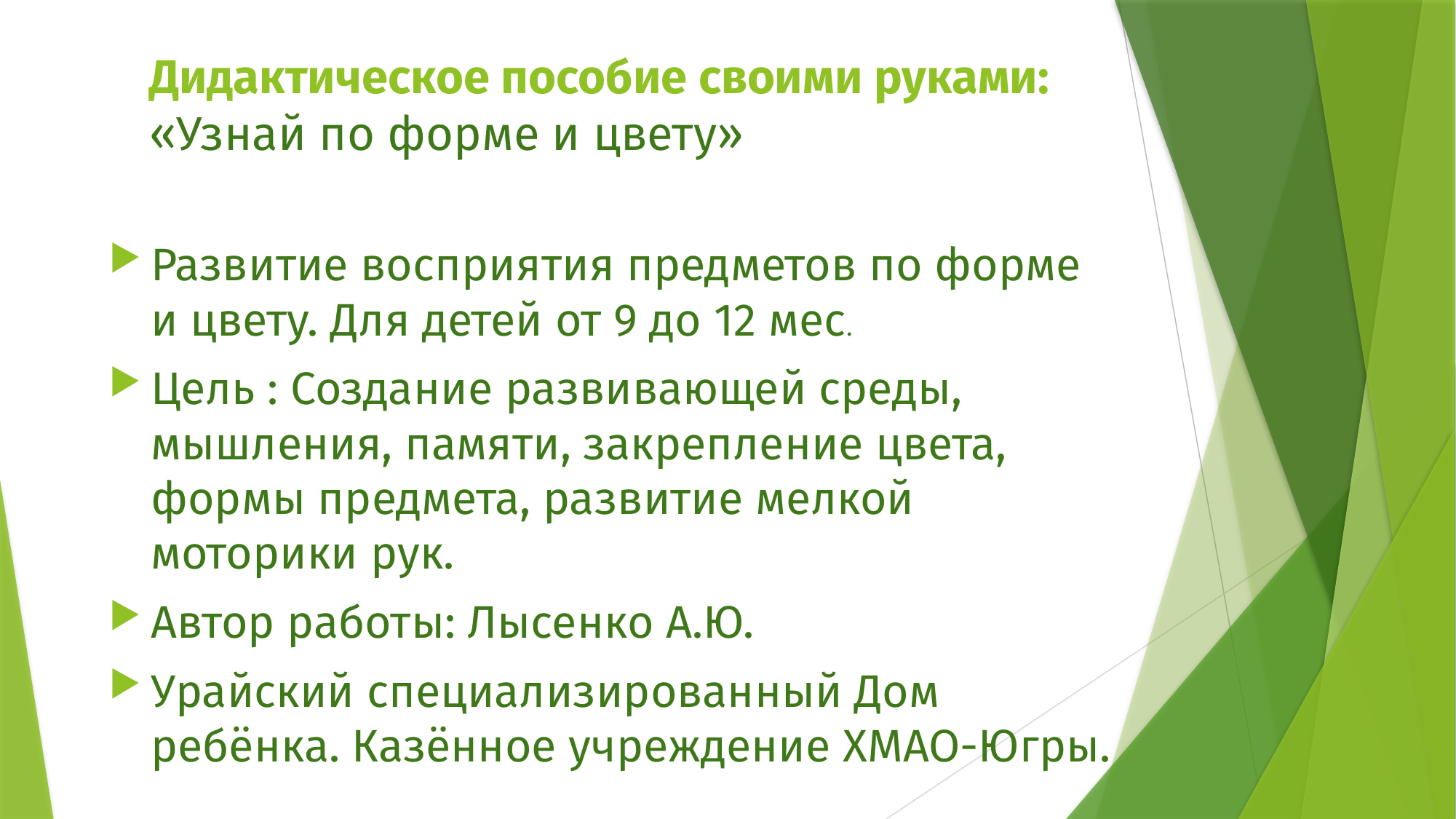

# Дидактическое пособие своими руками:  «Узнай по форме и цвету»
Развитие восприятия предметов по форме и цвету. Для детей от 9 до 12 мес.
Цель : Создание развивающей среды, мышления, памяти, закрепление цвета, формы предмета, развитие мелкой моторики рук.
Автор работы: Лысенко А.Ю.
Урайский специализированный Дом ребёнка. Казённое учреждение ХМАО-Югры.